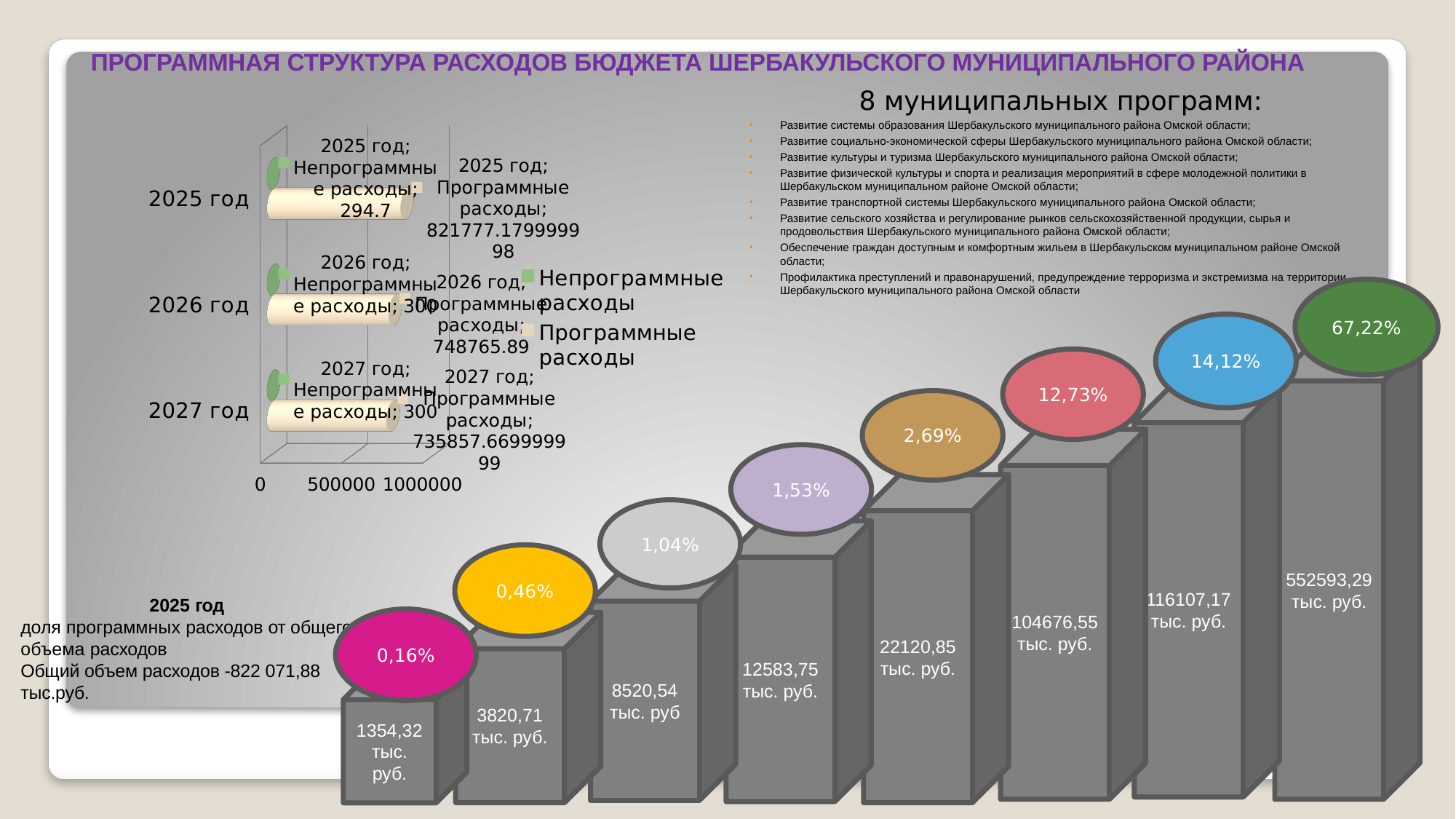

# ПРОГРАММНАЯ СТРУКТУРА РАСХОДОВ БЮДЖЕТА ШЕРБАКУЛЬСКОГО МУНИЦИПАЛЬНОГО РАЙОНА
8 муниципальных программ:
Развитие системы образования Шербакульского муниципального района Омской области;
Развитие социально-экономической сферы Шербакульского муниципального района Омской области;
Развитие культуры и туризма Шербакульского муниципального района Омской области;
Развитие физической культуры и спорта и реализация мероприятий в сфере молодежной политики в Шербакульском муниципальном районе Омской области;
Развитие транспортной системы Шербакульского муниципального района Омской области;
Развитие сельского хозяйства и регулирование рынков сельскохозяйственной продукции, сырья и продовольствия Шербакульского муниципального района Омской области;
Обеспечение граждан доступным и комфортным жильем в Шербакульском муниципальном районе Омской области;
Профилактика преступлений и правонарушений, предупреждение терроризма и экстремизма на территории Шербакульского муниципального района Омской области

[unsupported chart]

67,22%
14,12%
552593,29 тыс. руб.
12,73%
116107,17 тыс. руб.
2,69%
104676,55 тыс. руб.
1,53%
22120,85 тыс. руб.
1,04%
12583,75 тыс. руб.
0,46%
8520,54 тыс. руб
2025 год
доля программных расходов от общего объема расходов
Общий объем расходов -822 071,88 тыс.руб.
0,16%
3820,71 тыс. руб.
1354,32 тыс. руб.